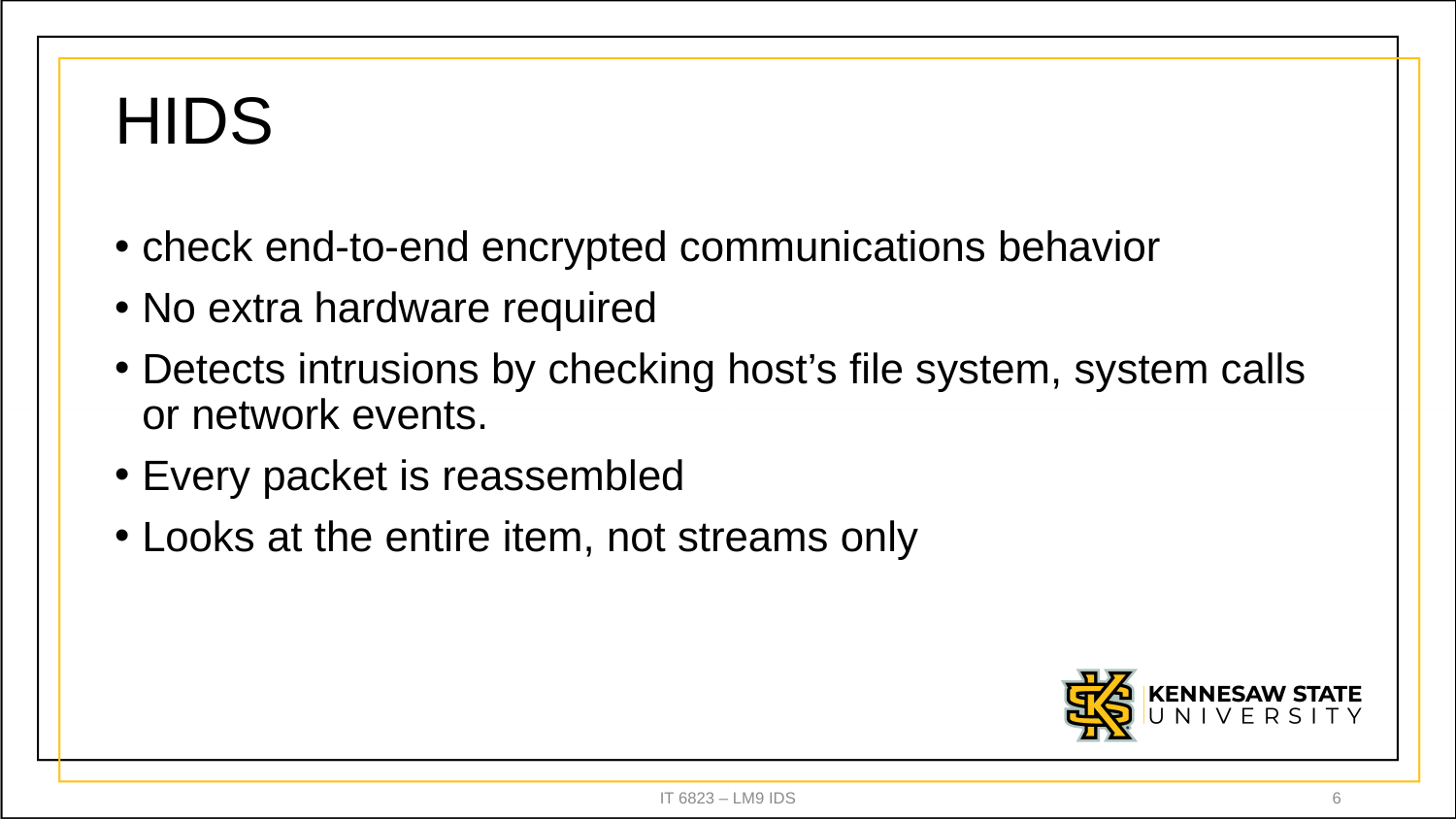

# HIDS
check end-to-end encrypted communications behavior
No extra hardware required
Detects intrusions by checking host’s file system, system calls or network events.
Every packet is reassembled
Looks at the entire item, not streams only

IT 6823 – LM9 IDS
6